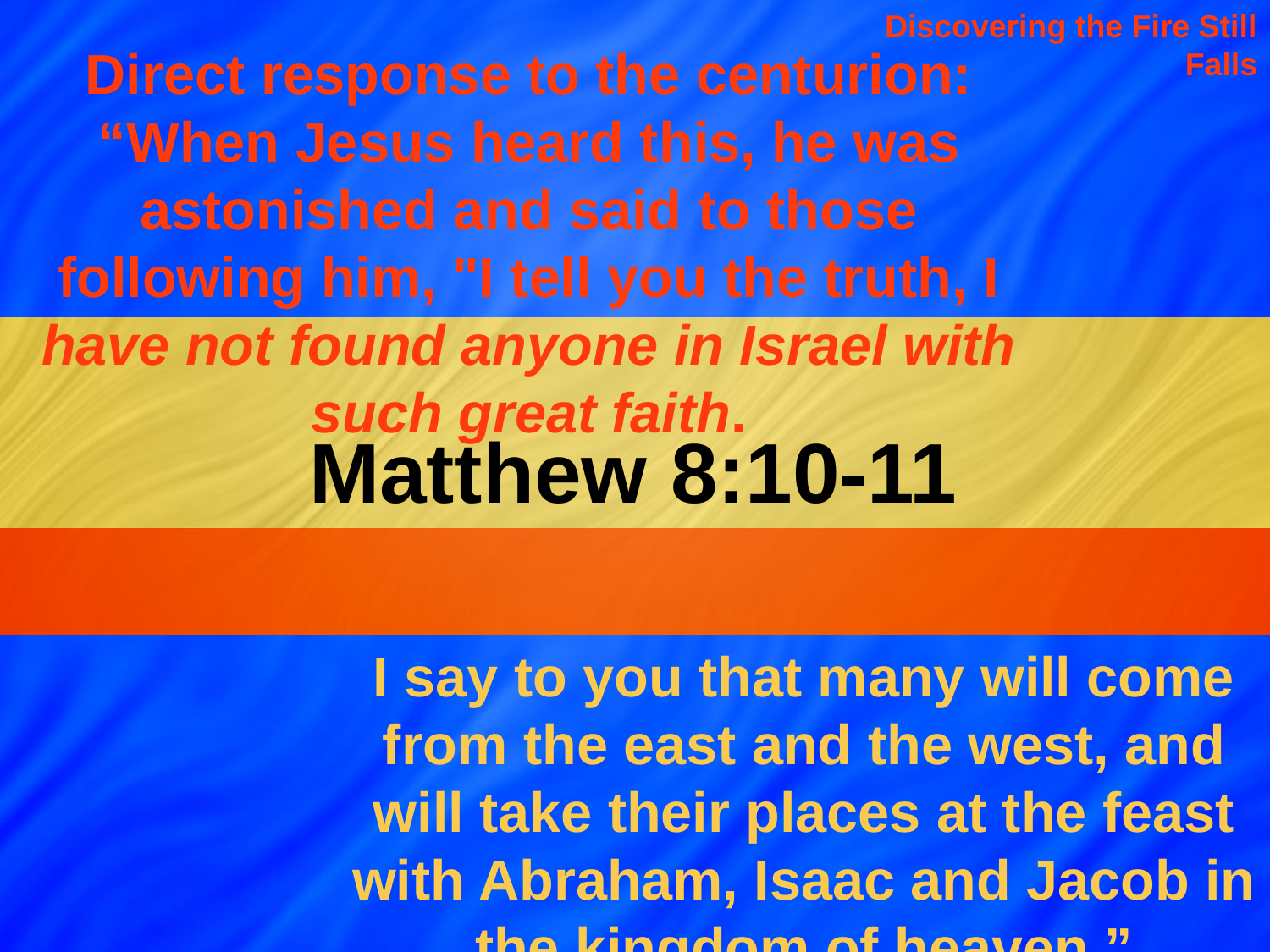

Discovering the Fire Still Falls
Direct response to the centurion: “When Jesus heard this, he was astonished and said to those following him, "I tell you the truth, I have not found anyone in Israel with such great faith.
Matthew 8:10-11
I say to you that many will come from the east and the west, and will take their places at the feast with Abraham, Isaac and Jacob in the kingdom of heaven.”